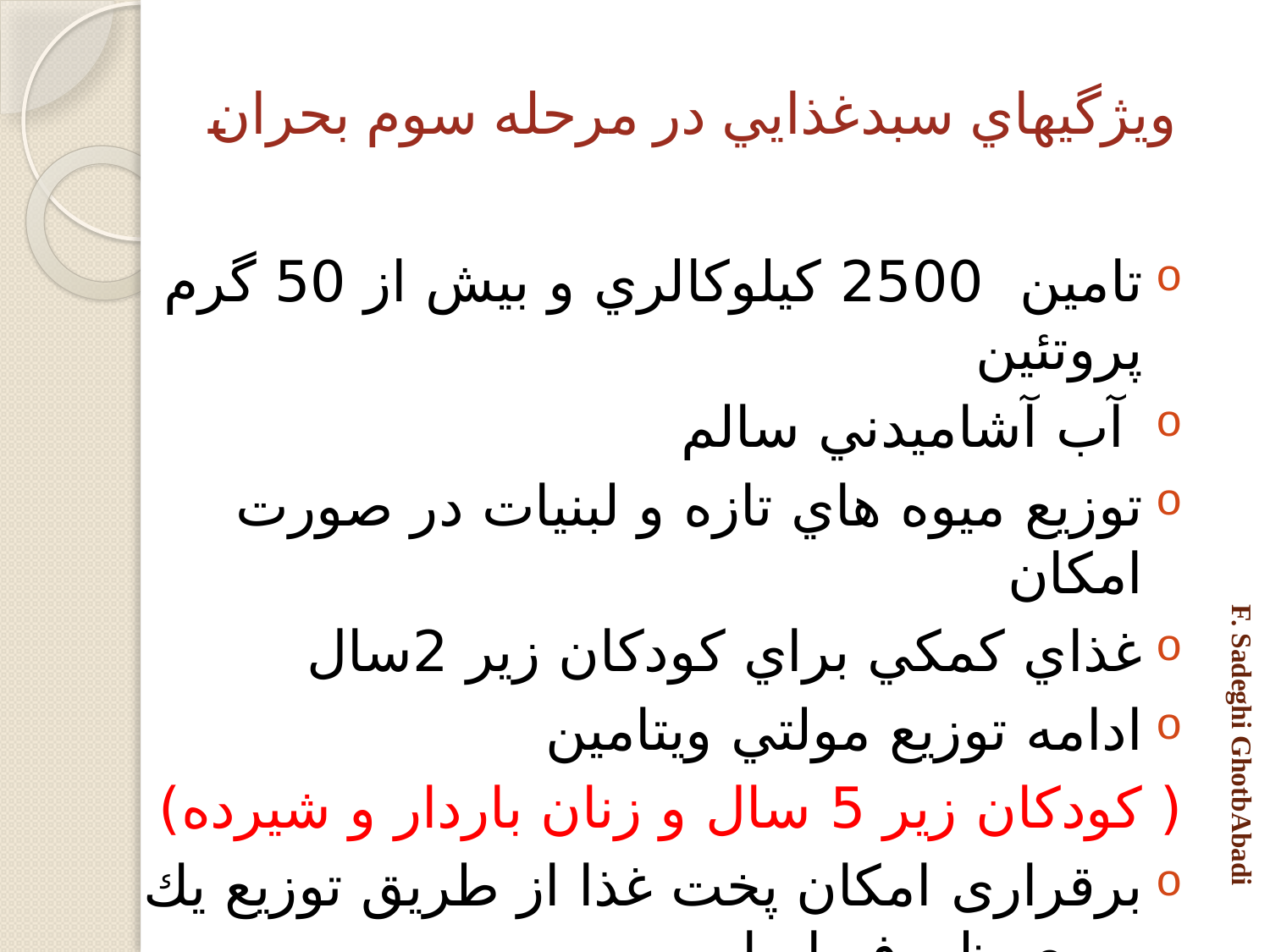

# ويژگيهاي سبدغذايي در مرحله سوم بحران
تامین  2500 كيلوكالري و بیش از 50 گرم پروتئين
 آب آشاميدني سالم
توزیع ميوه هاي تازه و لبنيات در صورت امکان
غذاي كمكي براي كودكان زير 2سال
ادامه توزيع مولتي ويتامين
( كودكان زير 5 سال و زنان باردار و شيرده)
برقراری امكان پخت غذا از طريق توزيع يك سري ظروف اساسي